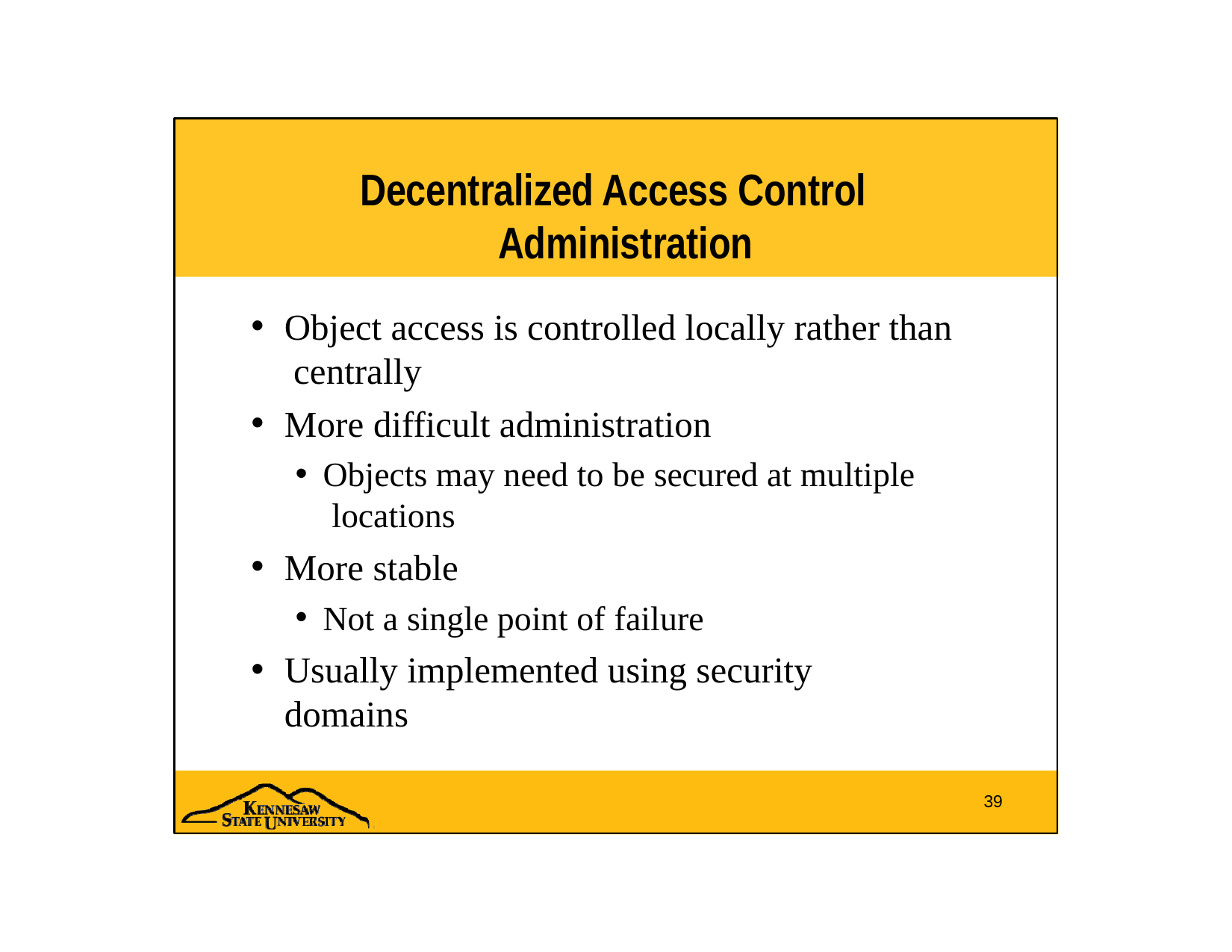

# Decentralized Access Control  Administration
Object access is controlled locally rather than  centrally
More difficult administration
Objects may need to be secured at multiple  locations
More stable
Not a single point of failure
Usually implemented using security domains

39